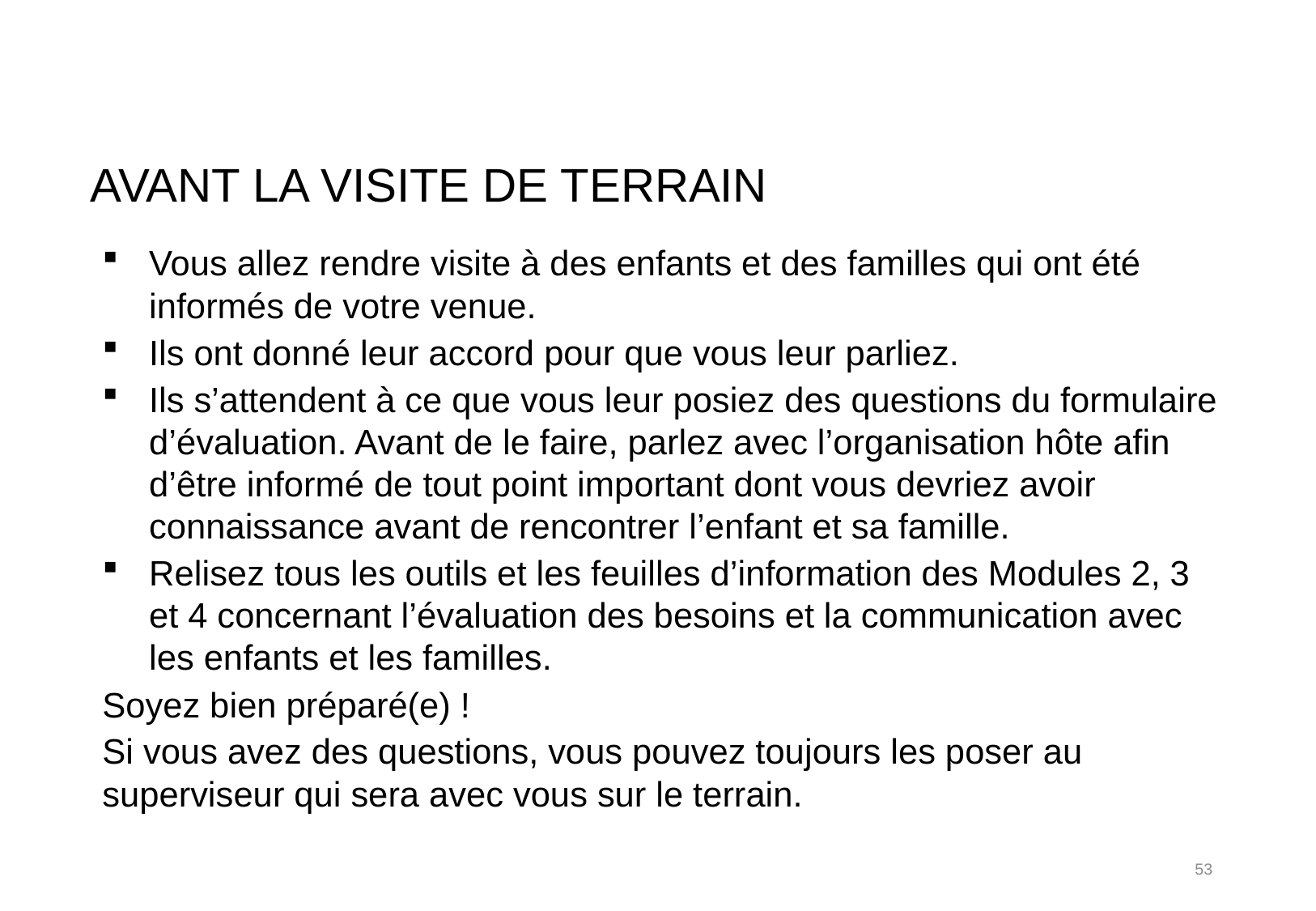

# Avant la visite de terrain
Vous allez rendre visite à des enfants et des familles qui ont été informés de votre venue.
Ils ont donné leur accord pour que vous leur parliez.
Ils s’attendent à ce que vous leur posiez des questions du formulaire d’évaluation. Avant de le faire, parlez avec l’organisation hôte afin d’être informé de tout point important dont vous devriez avoir connaissance avant de rencontrer l’enfant et sa famille.
Relisez tous les outils et les feuilles d’information des Modules 2, 3 et 4 concernant l’évaluation des besoins et la communication avec les enfants et les familles.
Soyez bien préparé(e) !
Si vous avez des questions, vous pouvez toujours les poser au superviseur qui sera avec vous sur le terrain.
53